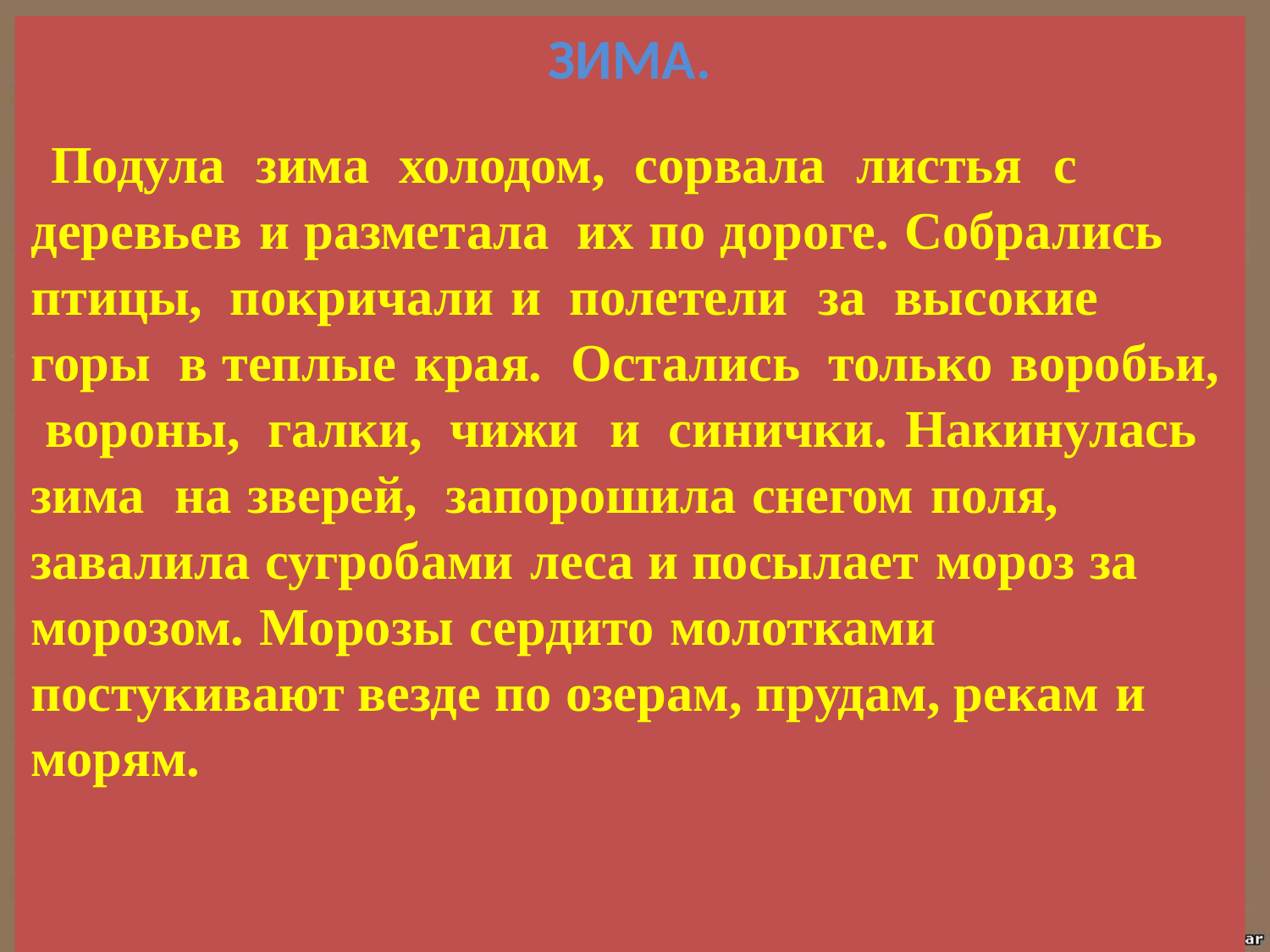

ЗИМА.

Подула  зима  холодом,  сорвала  листья  с  деревьев и разметала  их по дороге. Собрались птицы,  покричали и  полетели  за  высокие  горы  в теплые края.  Остались  только воробьи,  вороны,  галки,  чижи  и  синички. Накинулась  зима  на зверей,  запорошила снегом поля,  завалила сугробами леса и посылает мороз за морозом. Морозы сердито молотками  постукивают везде по озерам, прудам, рекам и морям.